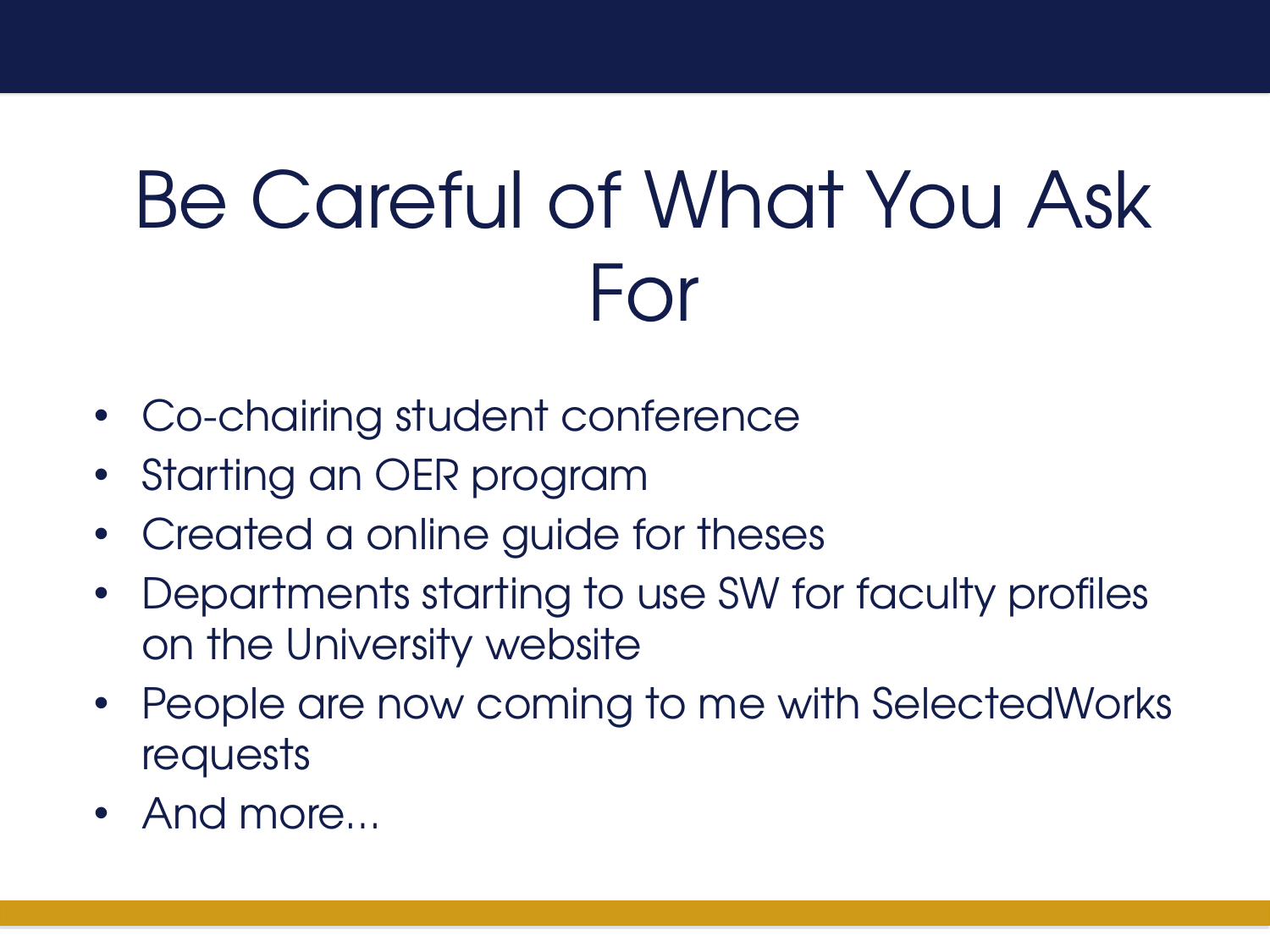

# Be Careful of What You Ask For
Co-chairing student conference
Starting an OER program
Created a online guide for theses
Departments starting to use SW for faculty profiles on the University website
People are now coming to me with SelectedWorks requests
And more…